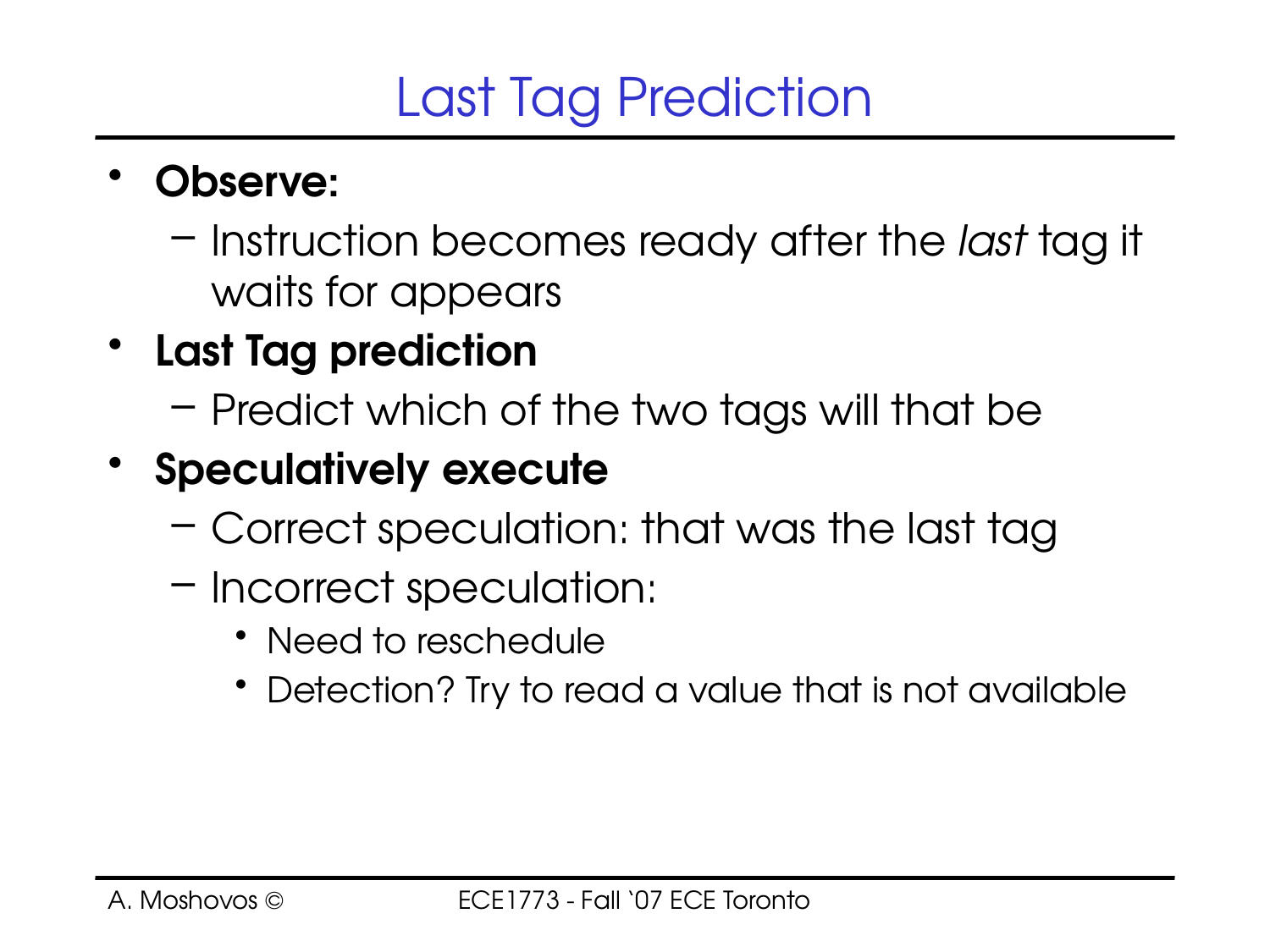

# Last Tag Prediction
Observe:
Instruction becomes ready after the last tag it waits for appears
Last Tag prediction
Predict which of the two tags will that be
Speculatively execute
Correct speculation: that was the last tag
Incorrect speculation:
Need to reschedule
Detection? Try to read a value that is not available
A. Moshovos ©
ECE1773 - Fall ‘07 ECE Toronto